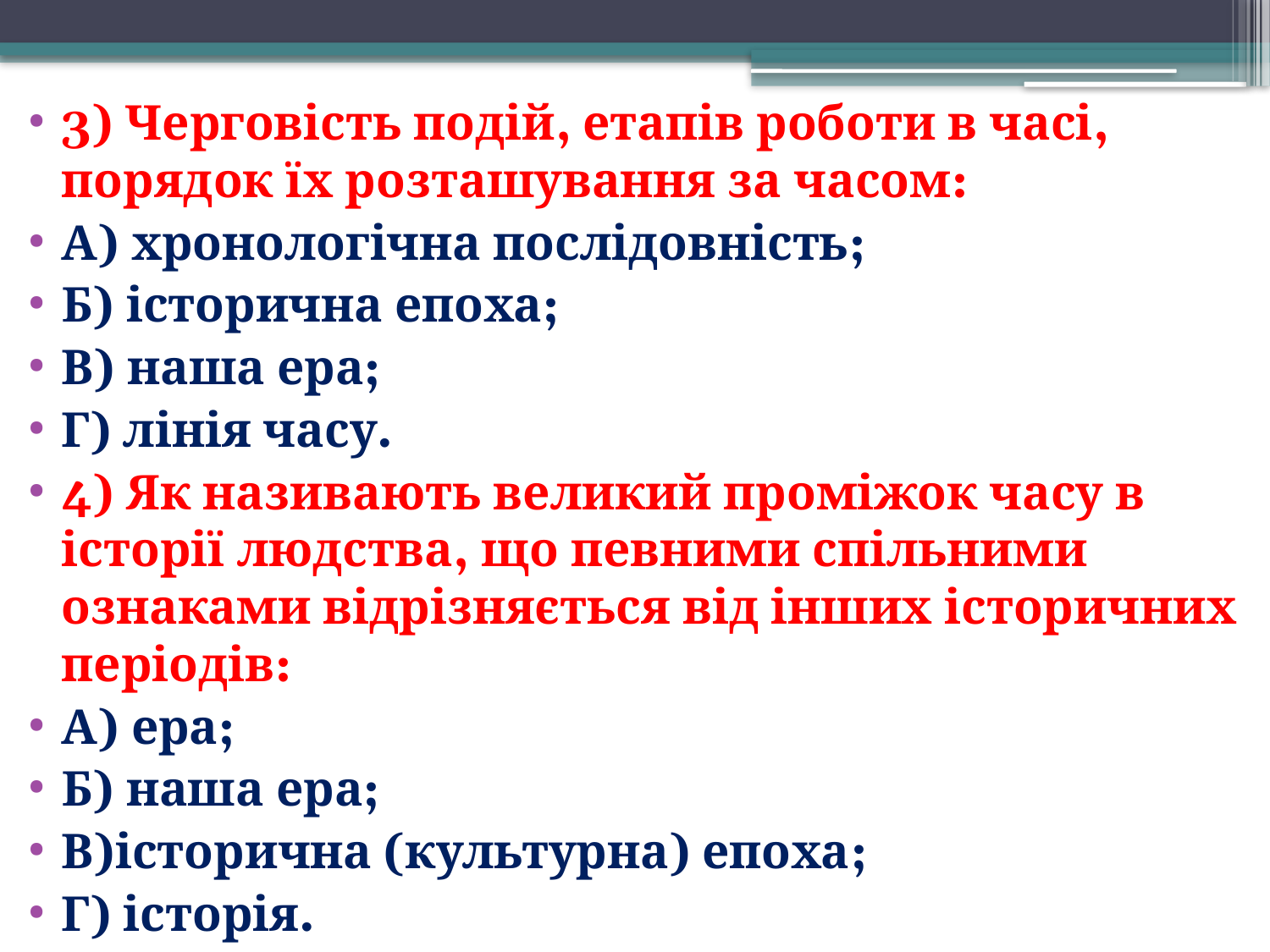

3) Черговість подій, етапів роботи в часі, порядок їх розташування за часом:
А) хронологічна послідовність;
Б) історична епоха;
В) наша ера;
Г) лінія часу.
4) Як називають великий проміжок часу в історії людства, що певними спільними ознаками відрізняється від інших історичних періодів:
А) ера;
Б) наша ера;
В)історична (культурна) епоха;
Г) історія.